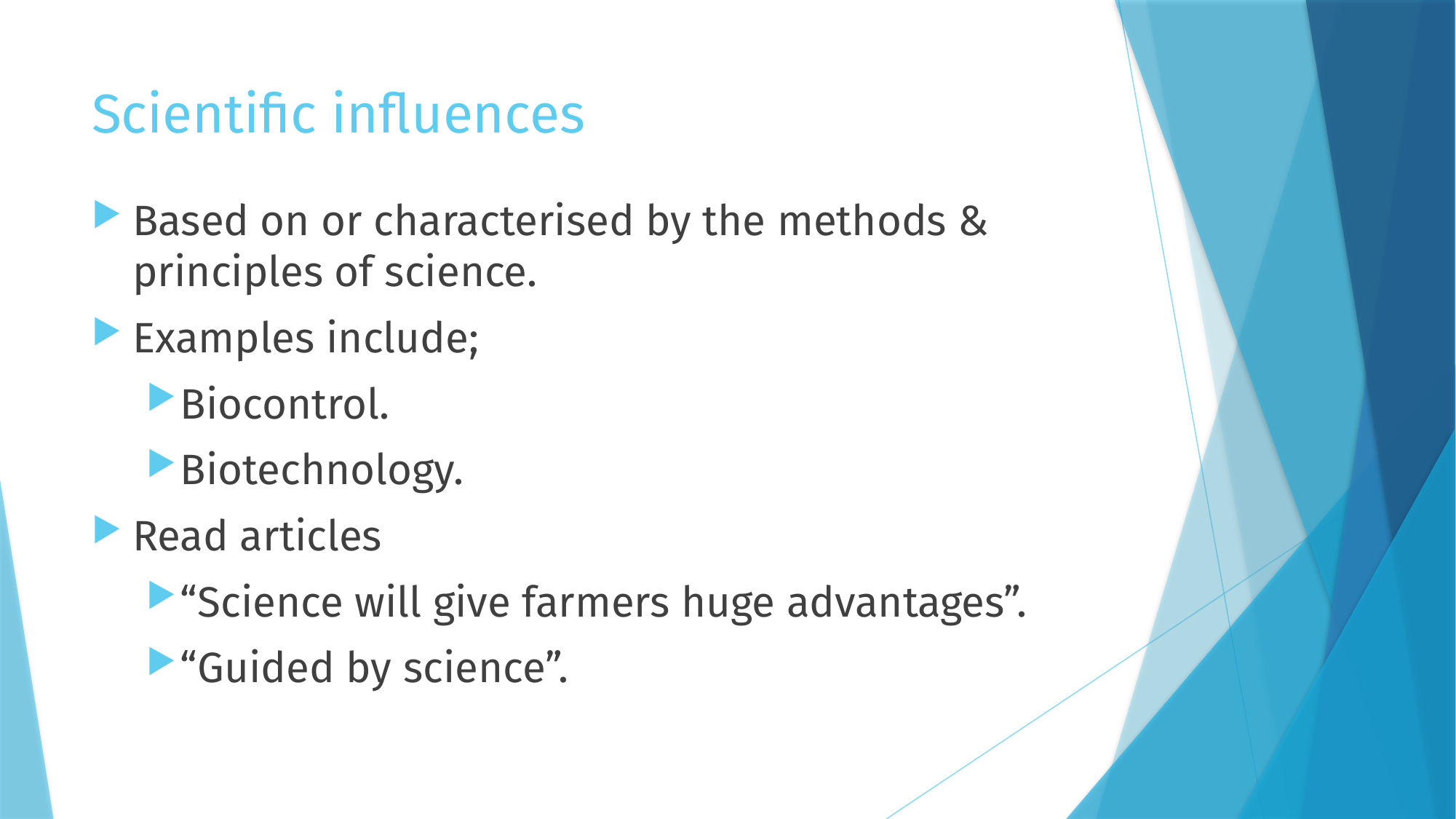

# Scientific influences
Based on or characterised by the methods & principles of science.
Examples include;
Biocontrol.
Biotechnology.
Read articles
“Science will give farmers huge advantages”.
“Guided by science”.